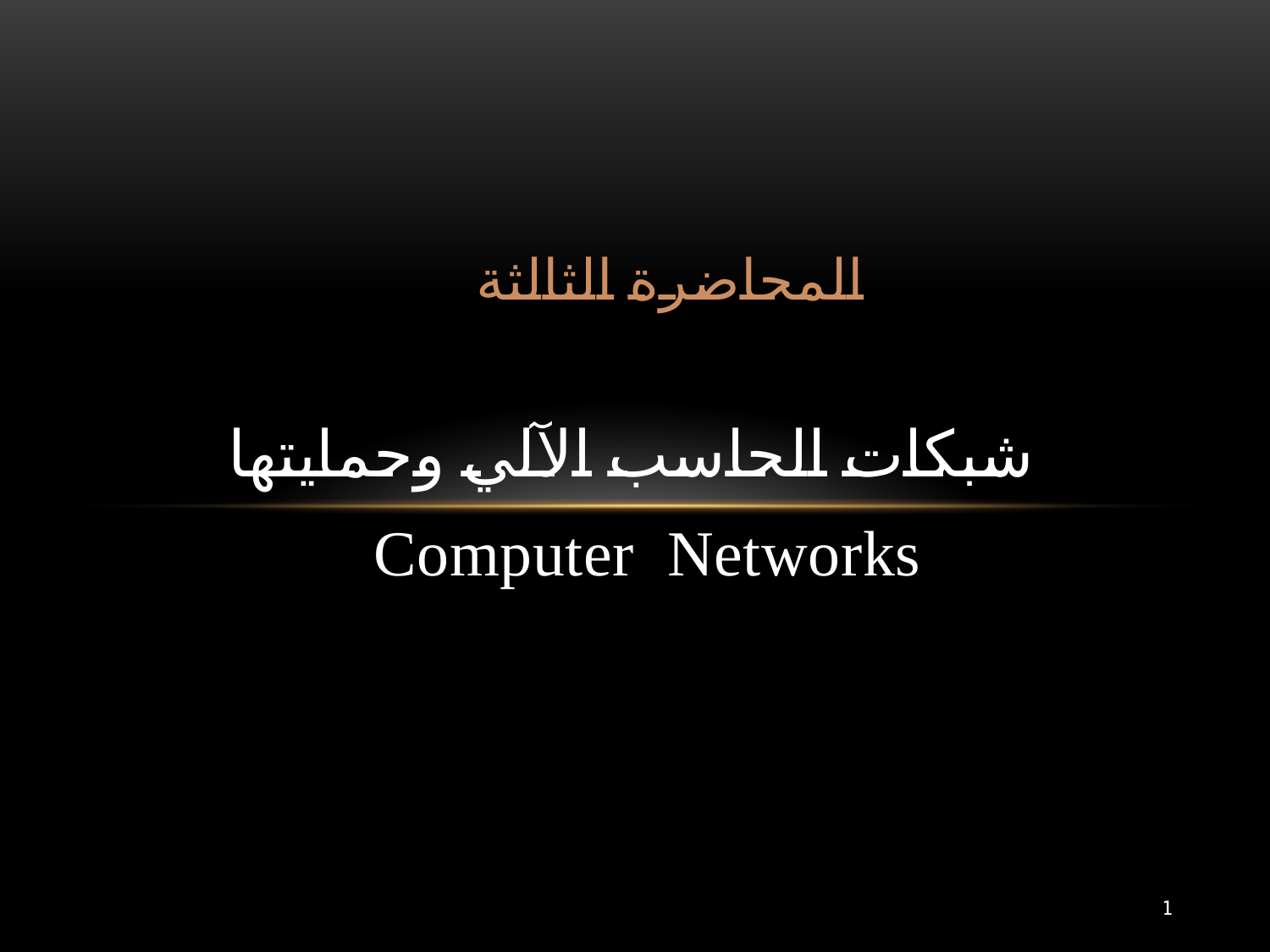

المحاضرة الثالثة
شبكات الحاسب الآلي وحمايتها
 Computer  Networks
1